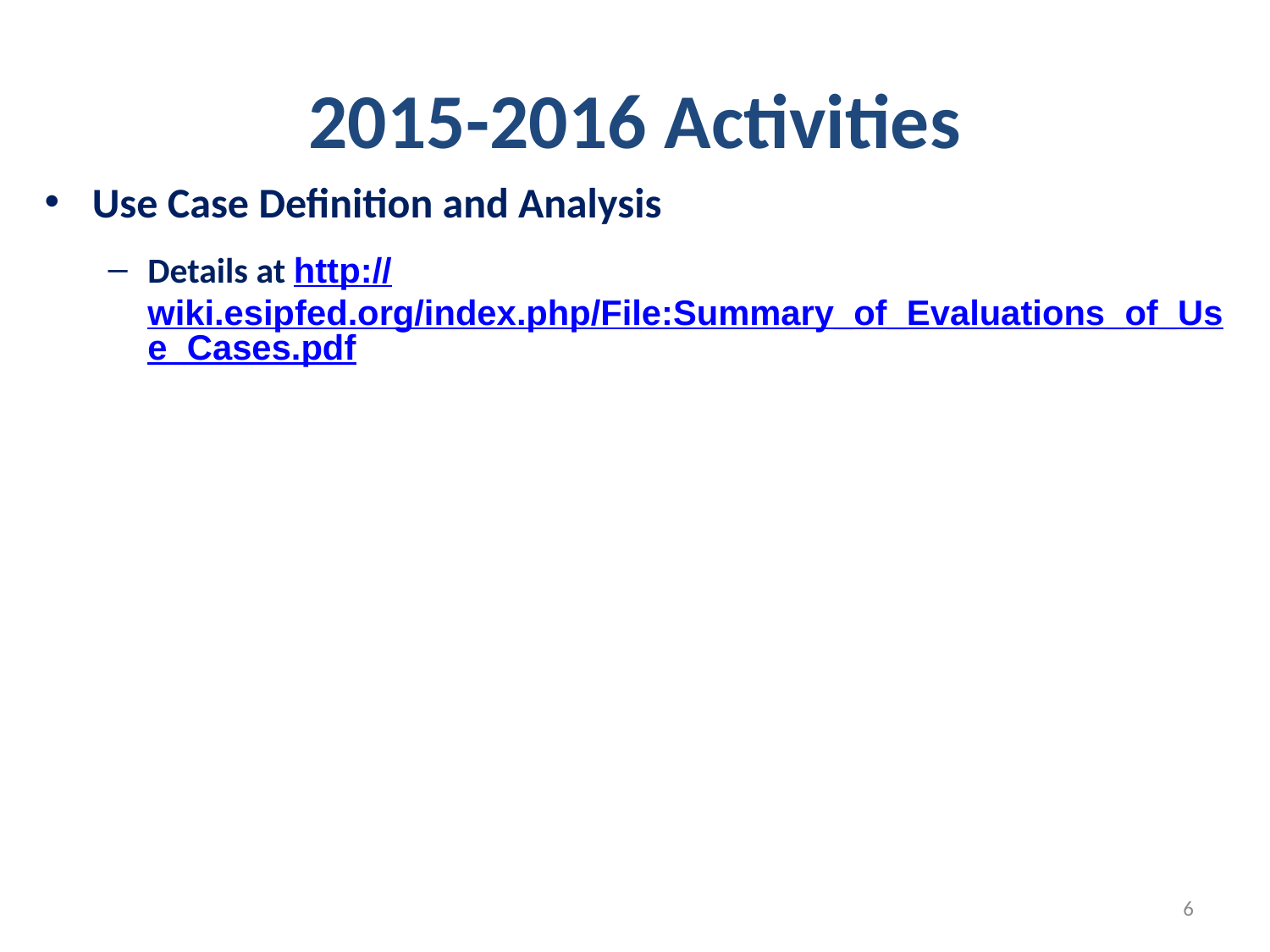

# 2015-2016 Activities
Use Case Definition and Analysis
Details at http://wiki.esipfed.org/index.php/File:Summary_of_Evaluations_of_Use_Cases.pdf
6